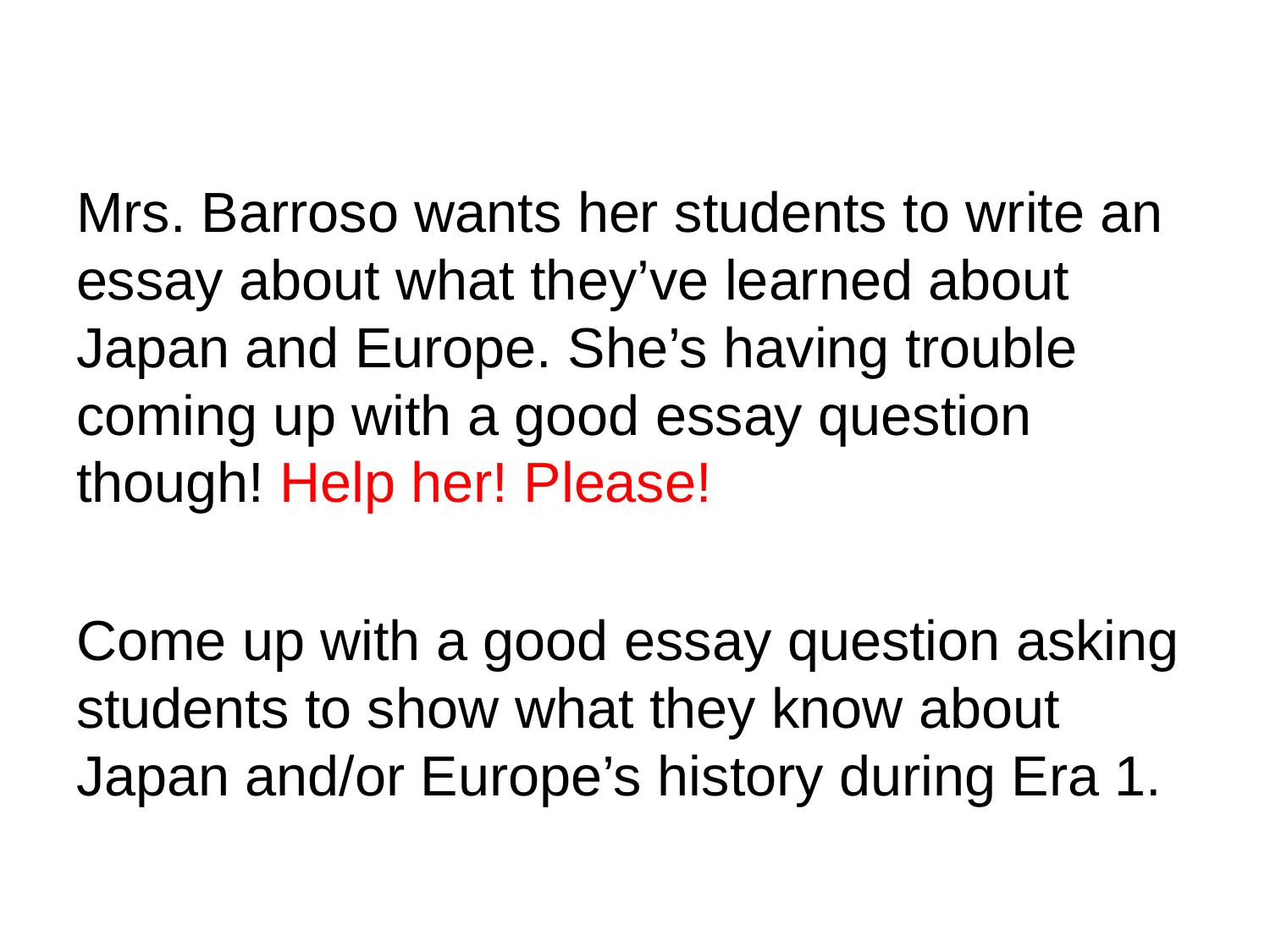

#
Mrs. Barroso wants her students to write an essay about what they’ve learned about Japan and Europe. She’s having trouble coming up with a good essay question though! Help her! Please!

Come up with a good essay question asking students to show what they know about Japan and/or Europe’s history during Era 1.